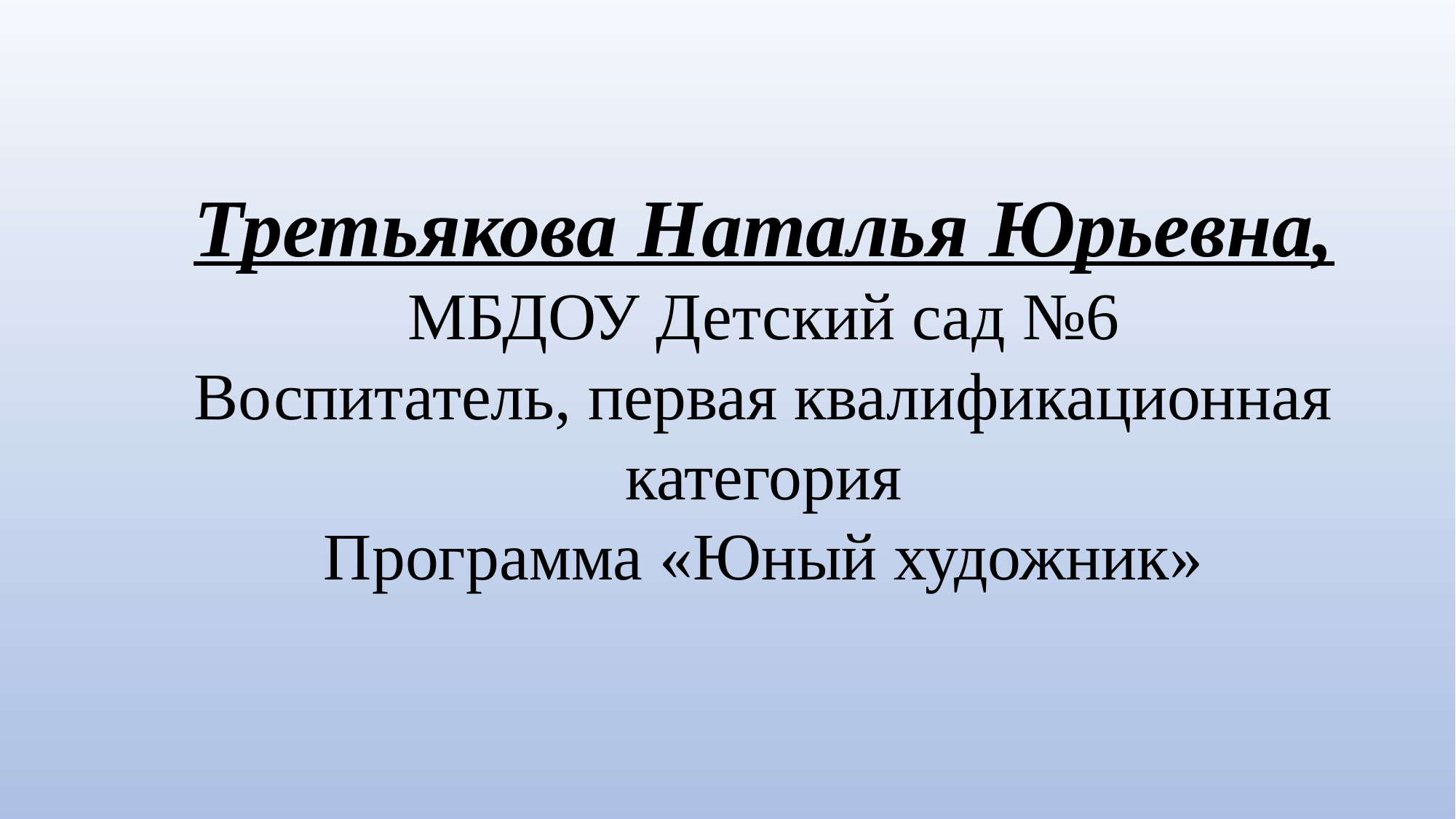

Третьякова Наталья Юрьевна,
МБДОУ Детский сад №6
Воспитатель, первая квалификационная категория
Программа «Юный художник»